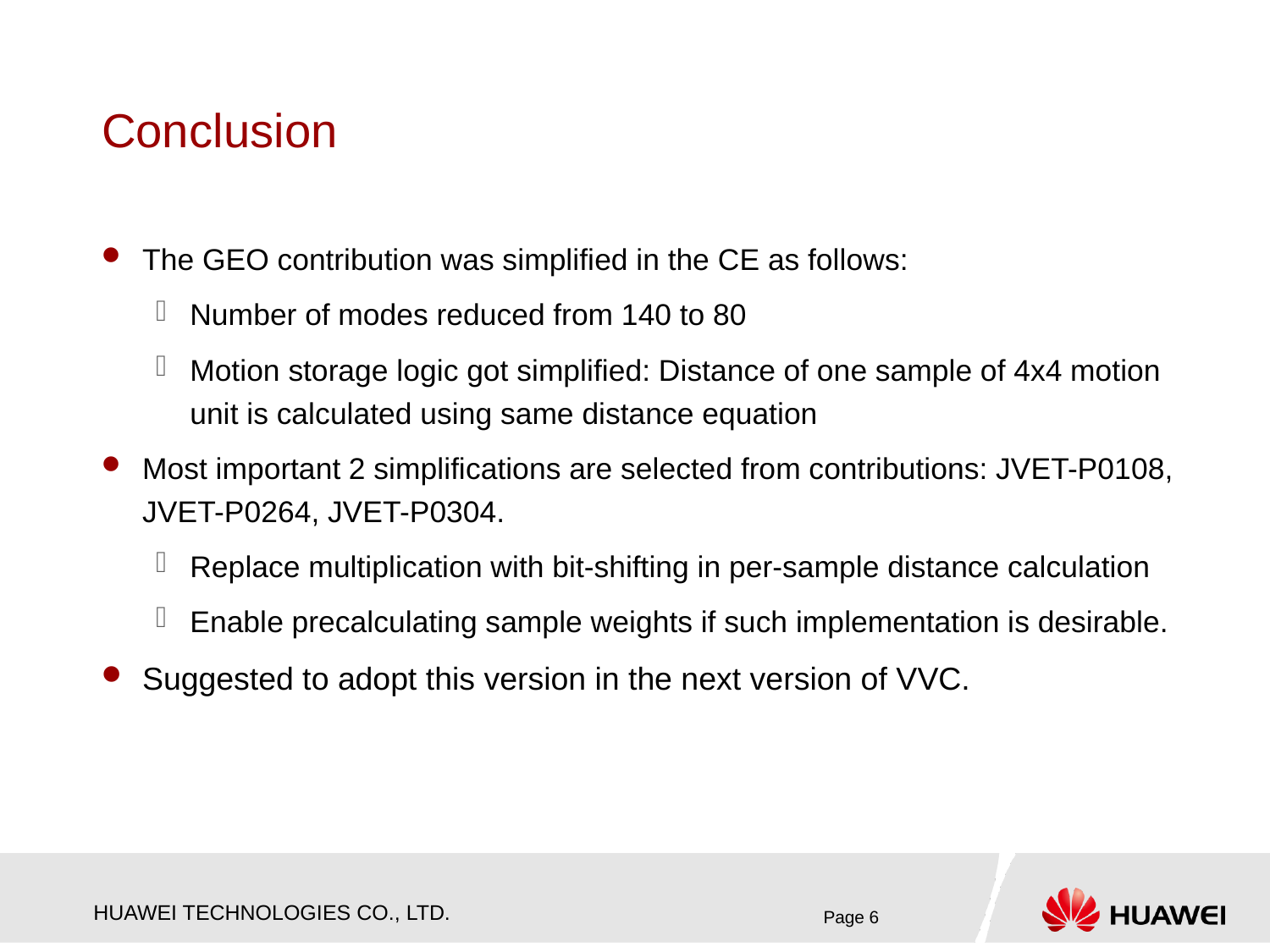

# Conclusion
The GEO contribution was simplified in the CE as follows:
Number of modes reduced from 140 to 80
Motion storage logic got simplified: Distance of one sample of 4x4 motion unit is calculated using same distance equation
Most important 2 simplifications are selected from contributions: JVET-P0108, JVET-P0264, JVET-P0304.
Replace multiplication with bit-shifting in per-sample distance calculation
Enable precalculating sample weights if such implementation is desirable.
Suggested to adopt this version in the next version of VVC.

Page 6